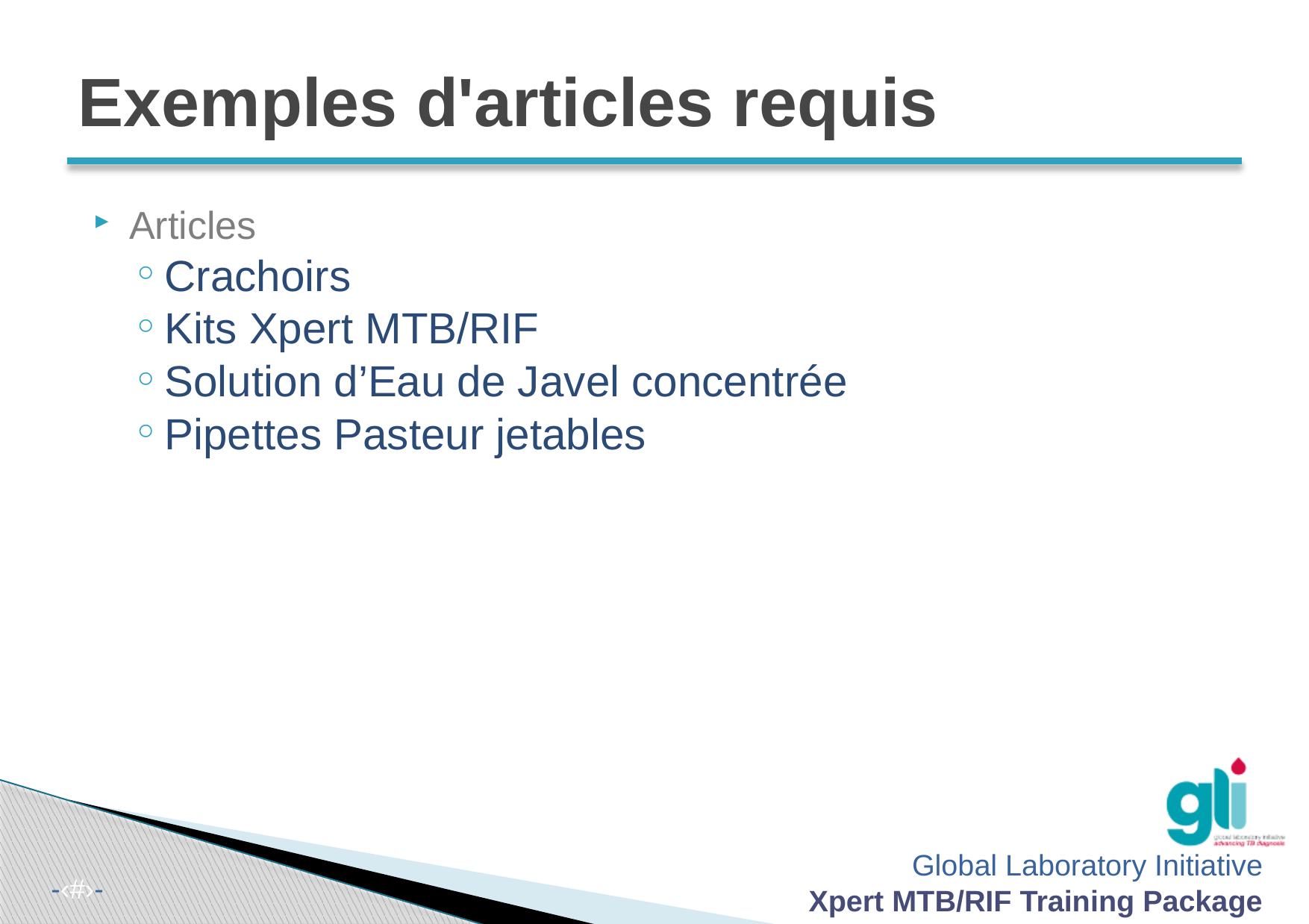

# Exemples d'articles requis
Articles
Crachoirs
Kits Xpert MTB/RIF
Solution d’Eau de Javel concentrée
Pipettes Pasteur jetables